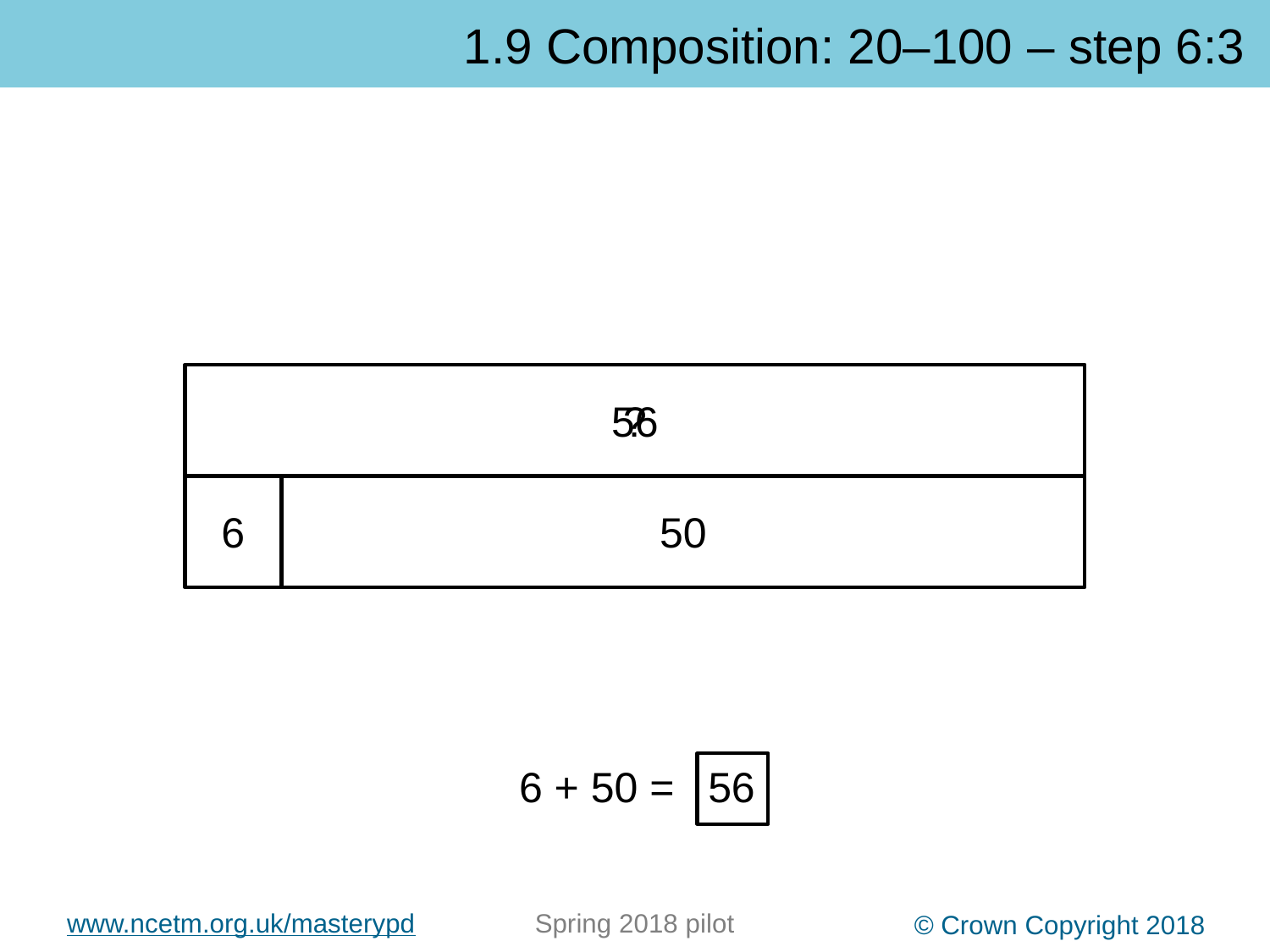

1.9 Composition: 20–100 – step 6:3

56
?

6
50

6 + 50 =
56